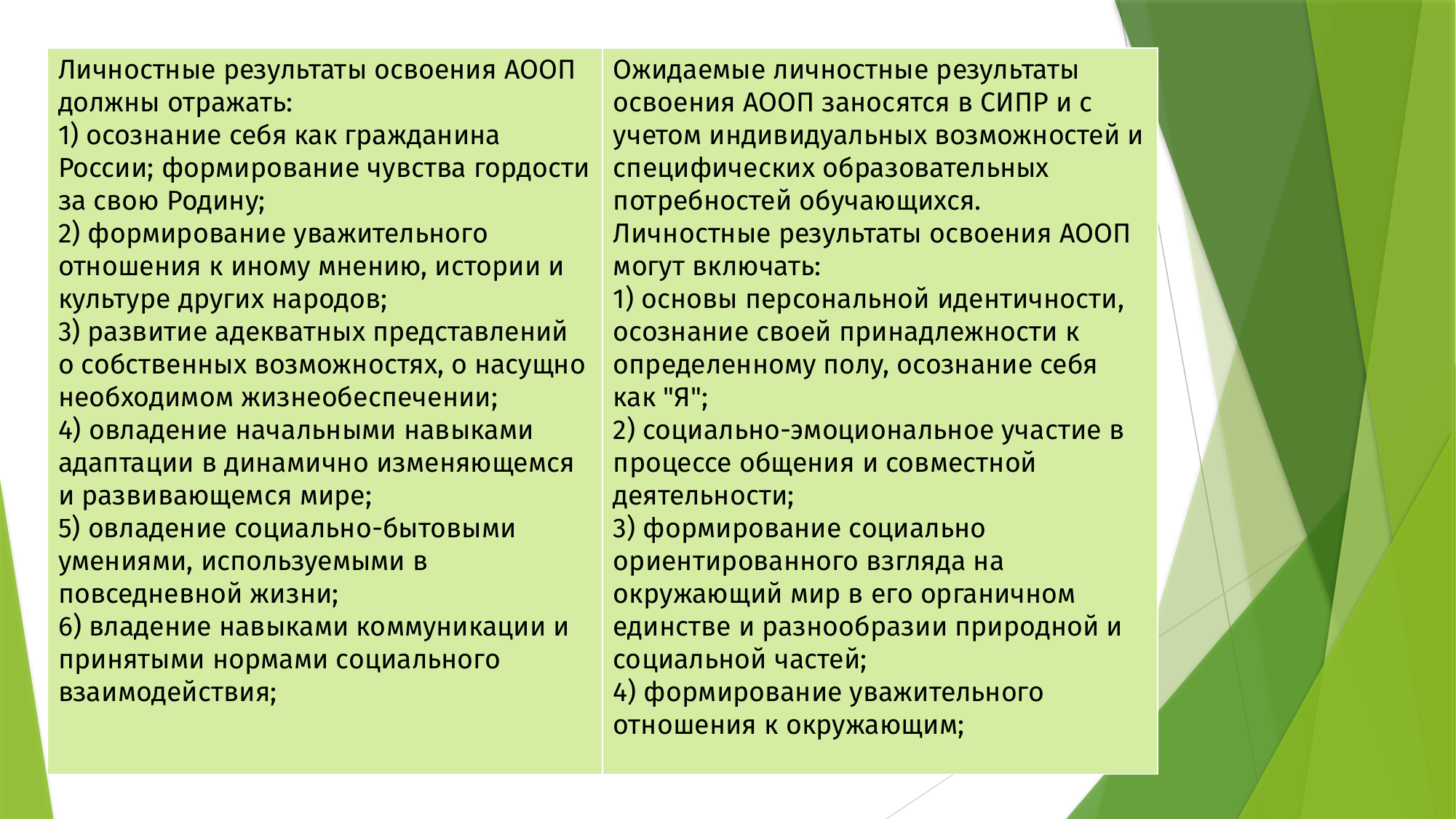

| Личностные результаты освоения АООП должны отражать: 1) осознание себя как гражданина России; формирование чувства гордости за свою Родину; 2) формирование уважительного отношения к иному мнению, истории и культуре других народов; 3) развитие адекватных представлений о собственных возможностях, о насущно необходимом жизнеобеспечении; 4) овладение начальными навыками адаптации в динамично изменяющемся и развивающемся мире; 5) овладение социально-бытовыми умениями, используемыми в повседневной жизни; 6) владение навыками коммуникации и принятыми нормами социального взаимодействия; | Ожидаемые личностные результаты освоения АООП заносятся в СИПР и с учетом индивидуальных возможностей и специфических образовательных потребностей обучающихся. Личностные результаты освоения АООП могут включать: 1) основы персональной идентичности, осознание своей принадлежности к определенному полу, осознание себя как "Я"; 2) социально-эмоциональное участие в процессе общения и совместной деятельности; 3) формирование социально ориентированного взгляда на окружающий мир в его органичном единстве и разнообразии природной и социальной частей; 4) формирование уважительного отношения к окружающим; |
| --- | --- |